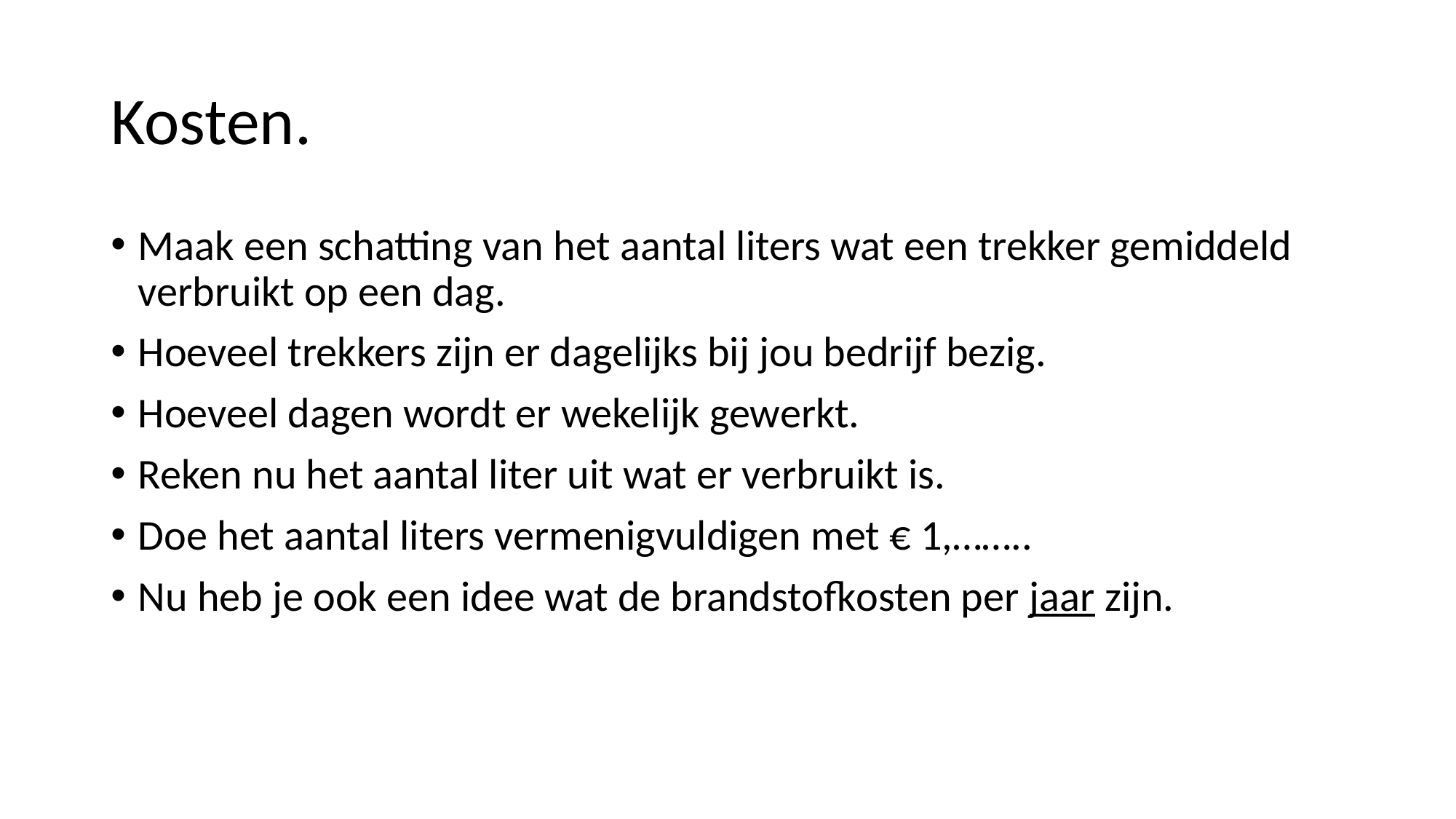

# Kosten.
Maak een schatting van het aantal liters wat een trekker gemiddeld verbruikt op een dag.
Hoeveel trekkers zijn er dagelijks bij jou bedrijf bezig.
Hoeveel dagen wordt er wekelijk gewerkt.
Reken nu het aantal liter uit wat er verbruikt is.
Doe het aantal liters vermenigvuldigen met € 1,……..
Nu heb je ook een idee wat de brandstofkosten per jaar zijn.